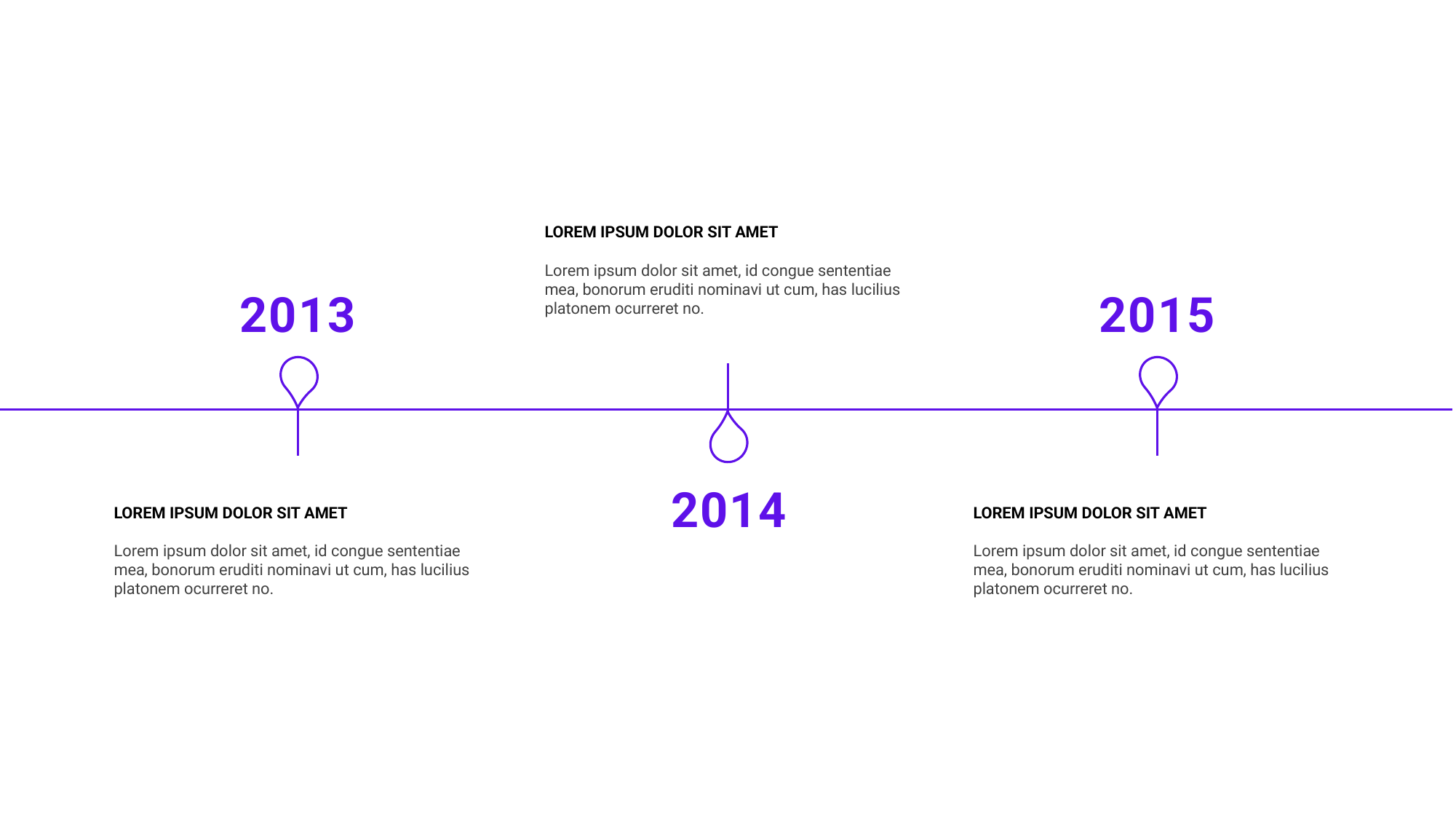

LOREM IPSUM DOLOR SIT AMET

Lorem ipsum dolor sit amet, id congue sententiae mea, bonorum eruditi nominavi ut cum, has lucilius platonem ocurreret no.
2013
2015

2014
LOREM IPSUM DOLOR SIT AMET

Lorem ipsum dolor sit amet, id congue sententiae mea, bonorum eruditi nominavi ut cum, has lucilius platonem ocurreret no.
LOREM IPSUM DOLOR SIT AMET

Lorem ipsum dolor sit amet, id congue sententiae mea, bonorum eruditi nominavi ut cum, has lucilius platonem ocurreret no.